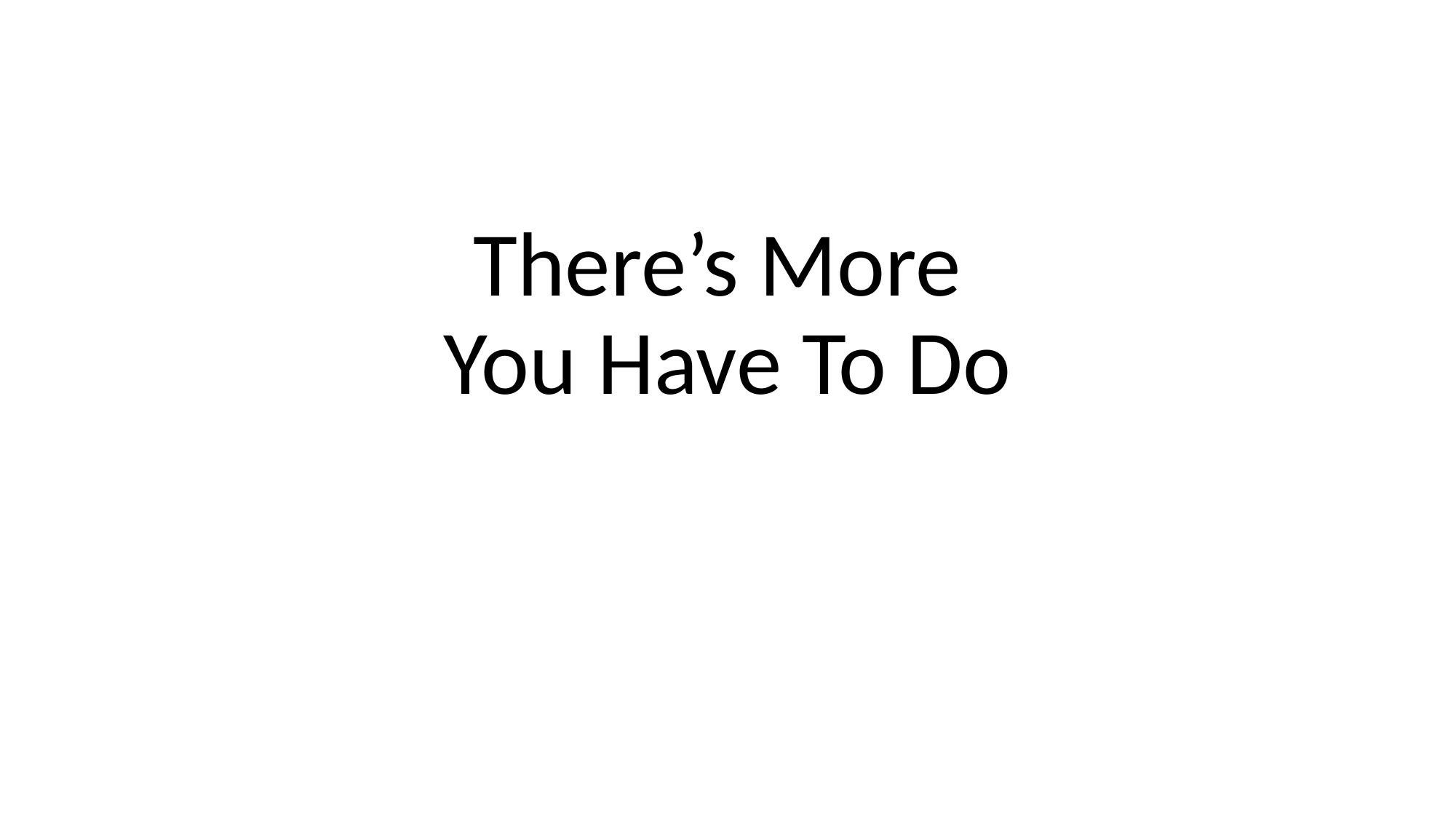

# There’s More You Have To Do